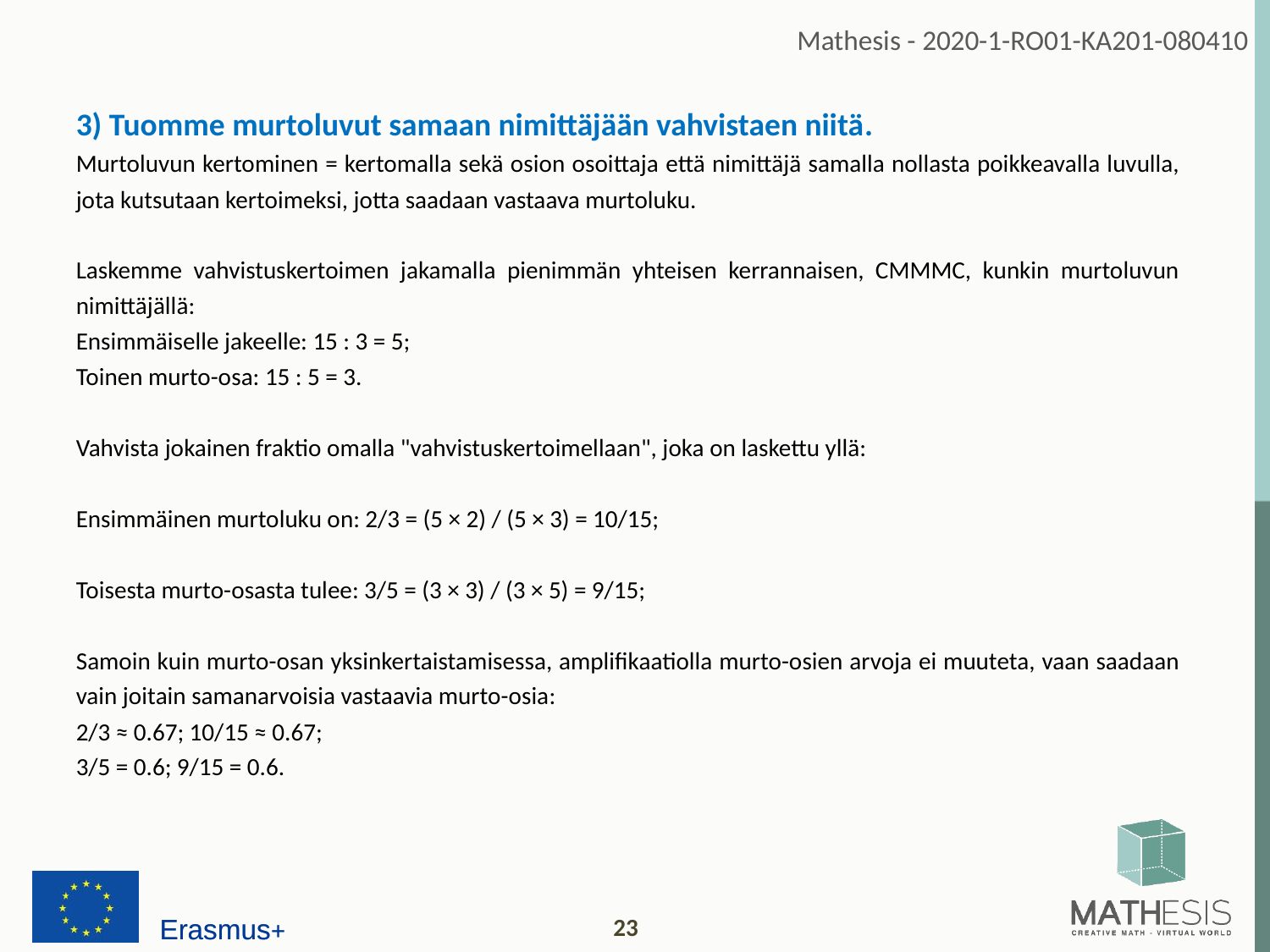

3) Tuomme murtoluvut samaan nimittäjään vahvistaen niitä.
Murtoluvun kertominen = kertomalla sekä osion osoittaja että nimittäjä samalla nollasta poikkeavalla luvulla, jota kutsutaan kertoimeksi, jotta saadaan vastaava murtoluku.

Laskemme vahvistuskertoimen jakamalla pienimmän yhteisen kerrannaisen, CMMMC, kunkin murtoluvun nimittäjällä:
Ensimmäiselle jakeelle: 15 : 3 = 5;
Toinen murto-osa: 15 : 5 = 3.

Vahvista jokainen fraktio omalla "vahvistuskertoimellaan", joka on laskettu yllä:

Ensimmäinen murtoluku on: 2/3 = (5 × 2) / (5 × 3) = 10/15;

Toisesta murto-osasta tulee: 3/5 = (3 × 3) / (3 × 5) = 9/15;

Samoin kuin murto-osan yksinkertaistamisessa, amplifikaatiolla murto-osien arvoja ei muuteta, vaan saadaan vain joitain samanarvoisia vastaavia murto-osia:
2/3 ≈ 0.67; 10/15 ≈ 0.67;
3/5 = 0.6; 9/15 = 0.6.